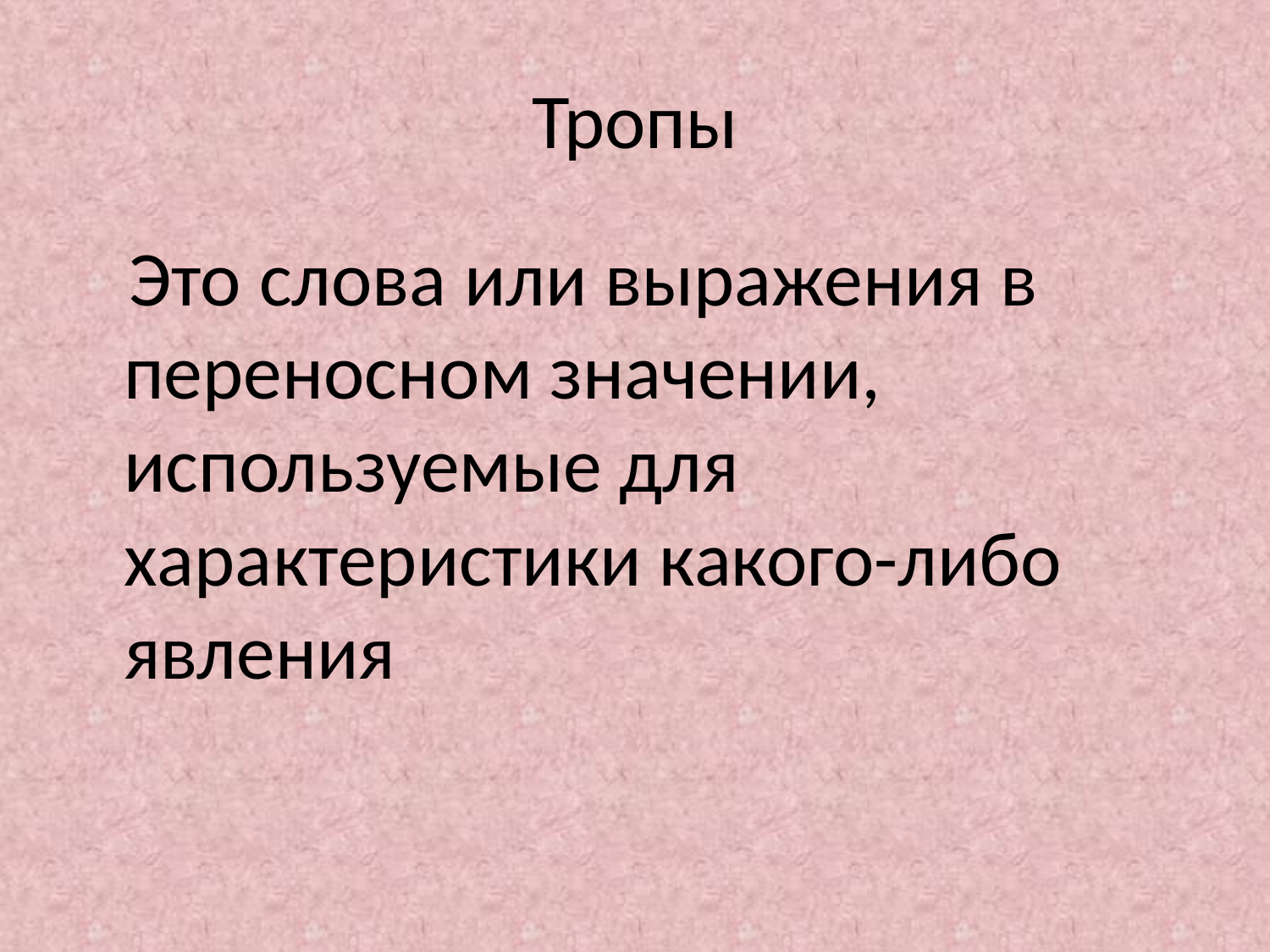

# Тропы
   Это слова или выражения в переносном значении, используемые для характеристики какого-либо явления